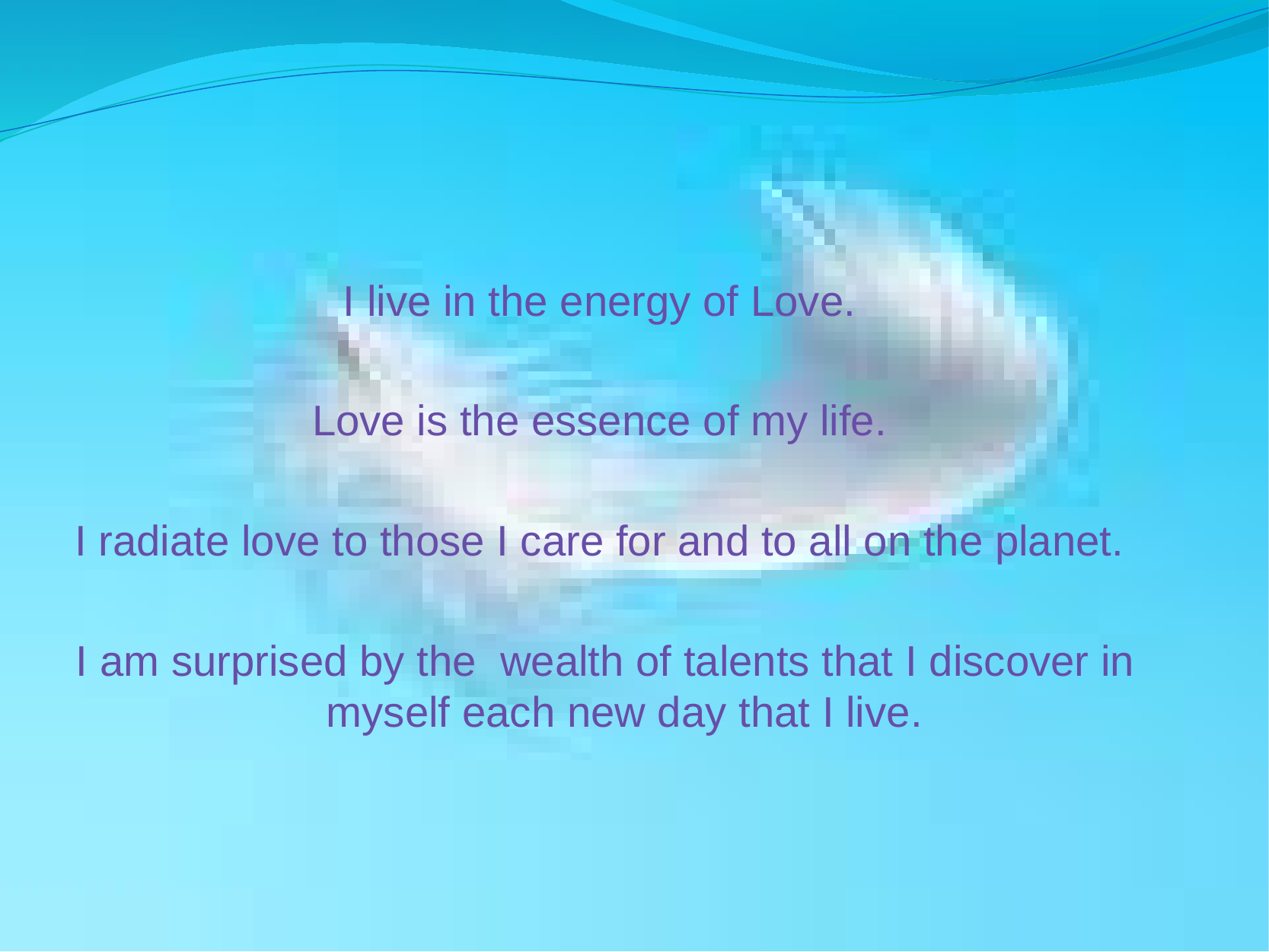

#

I live in the energy of Love.

Love is the essence of my life.

I radiate love to those I care for and to all on the planet.

I am surprised by the  wealth of talents that I discover in myself each new day that I live.

www.angelwhispers.ie   Mary 0861733963